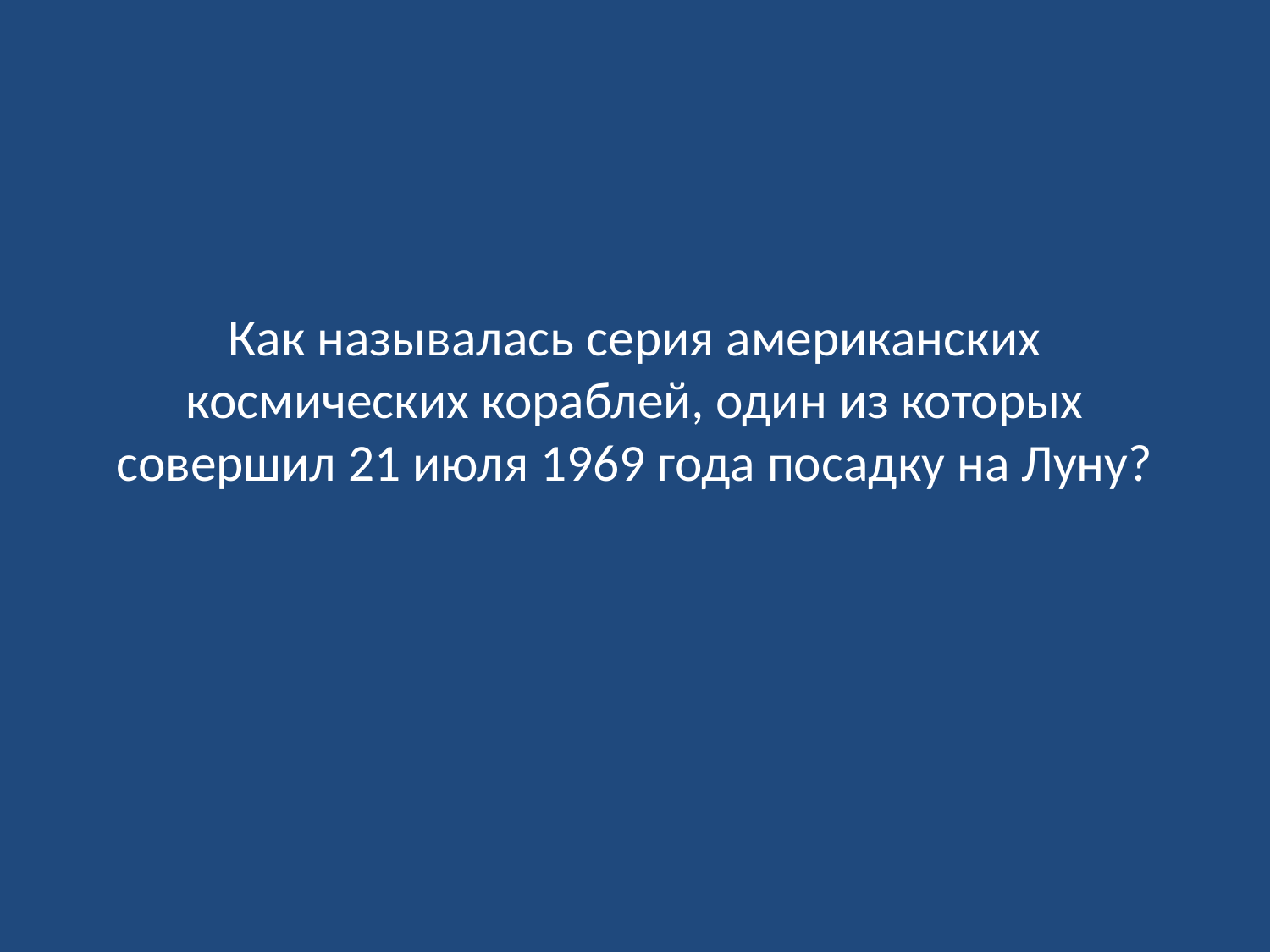

# Как называлась серия американских космических кораблей, один из которых совершил 21 июля 1969 года посадку на Луну?